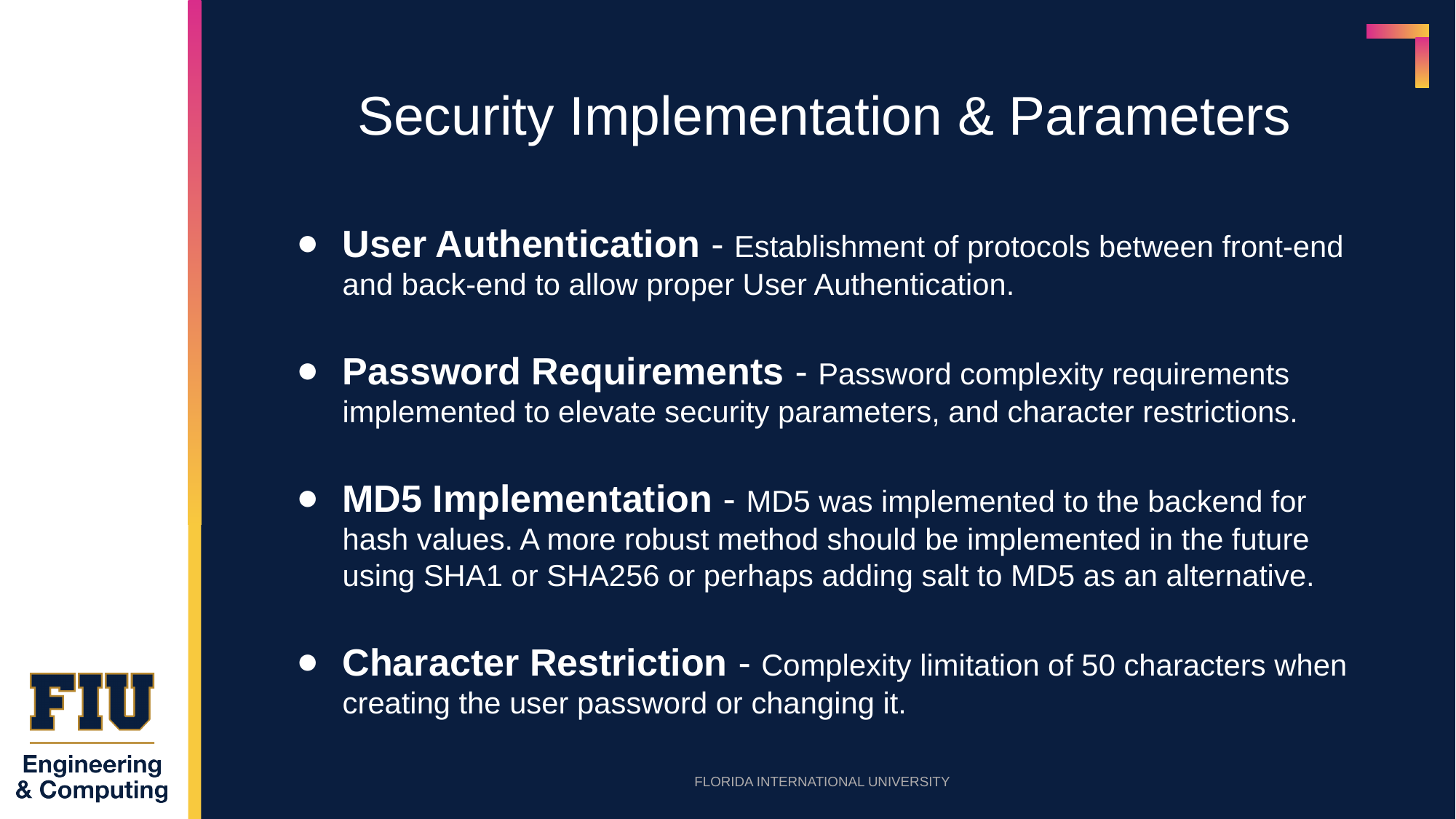

Security Implementation & Parameters
User Authentication - Establishment of protocols between front-end and back-end to allow proper User Authentication.

Password Requirements - Password complexity requirements implemented to elevate security parameters, and character restrictions.

MD5 Implementation - MD5 was implemented to the backend for hash values. A more robust method should be implemented in the future using SHA1 or SHA256 or perhaps adding salt to MD5 as an alternative.

Character Restriction - Complexity limitation of 50 characters when creating the user password or changing it.